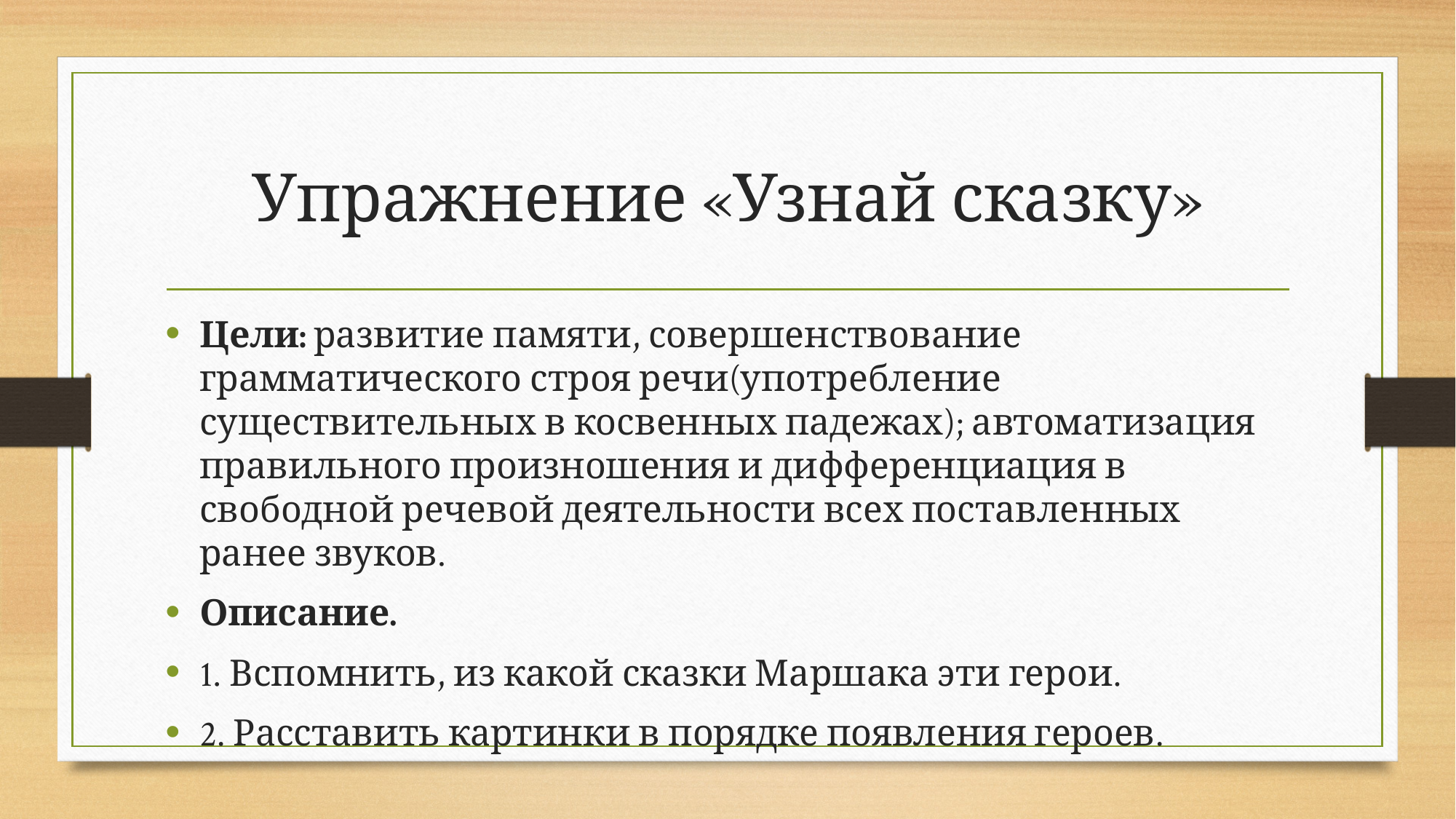

# Упражнение «Узнай сказку»
Цели: развитие памяти, совершенствование грамматического строя речи(употребление существительных в косвенных падежах); автоматизация правильного произношения и дифференциация в свободной речевой деятельности всех поставленных ранее звуков.
Описание.
1. Вспомнить, из какой сказки Маршака эти герои.
2. Расставить картинки в порядке появления героев.